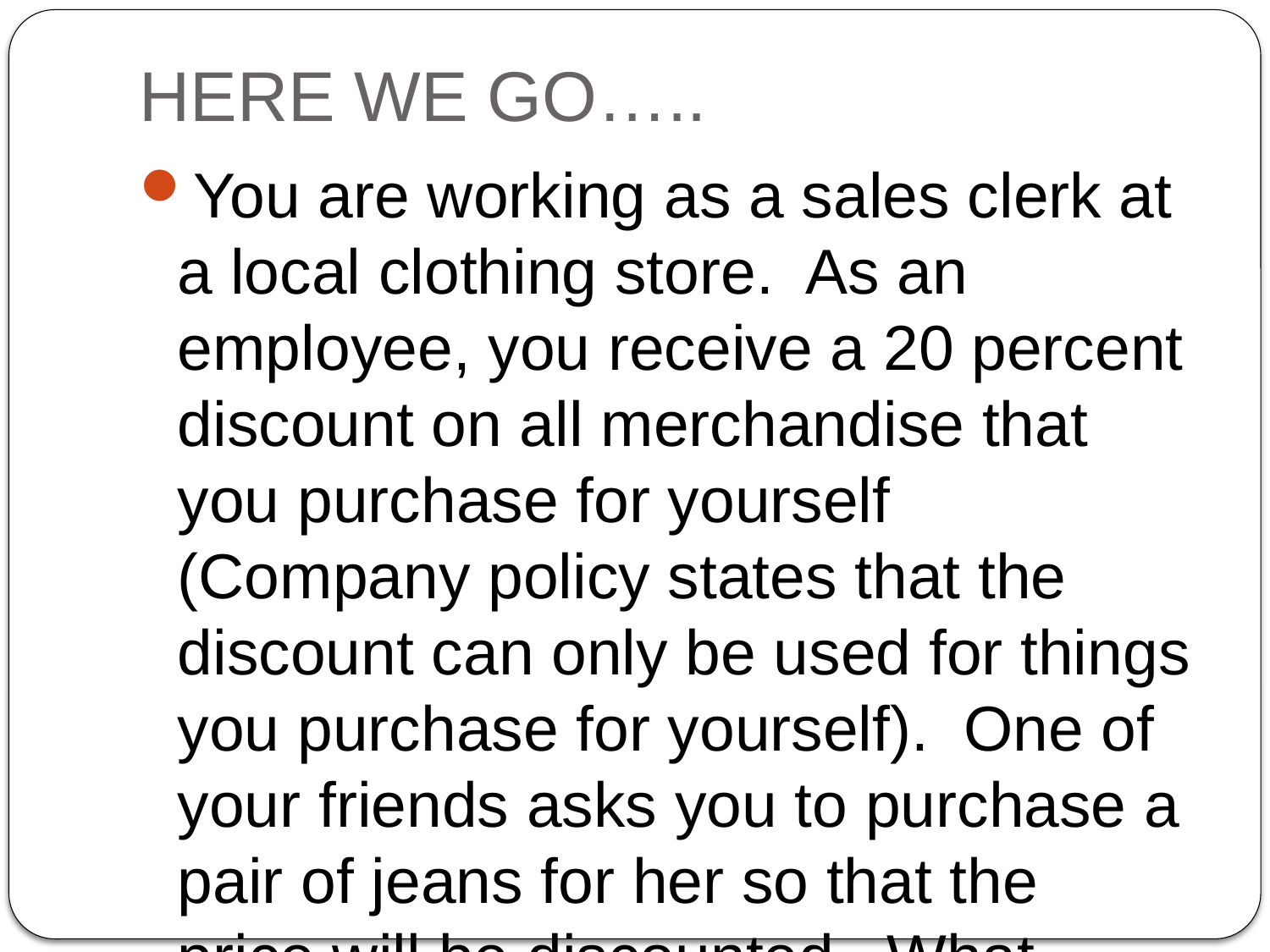

# HERE WE GO…..
You are working as a sales clerk at a local clothing store.  As an employee, you receive a 20 percent discount on all merchandise that you purchase for yourself (Company policy states that the discount can only be used for things you purchase for yourself).  One of your friends asks you to purchase a pair of jeans for her so that the price will be discounted.  What should you do?